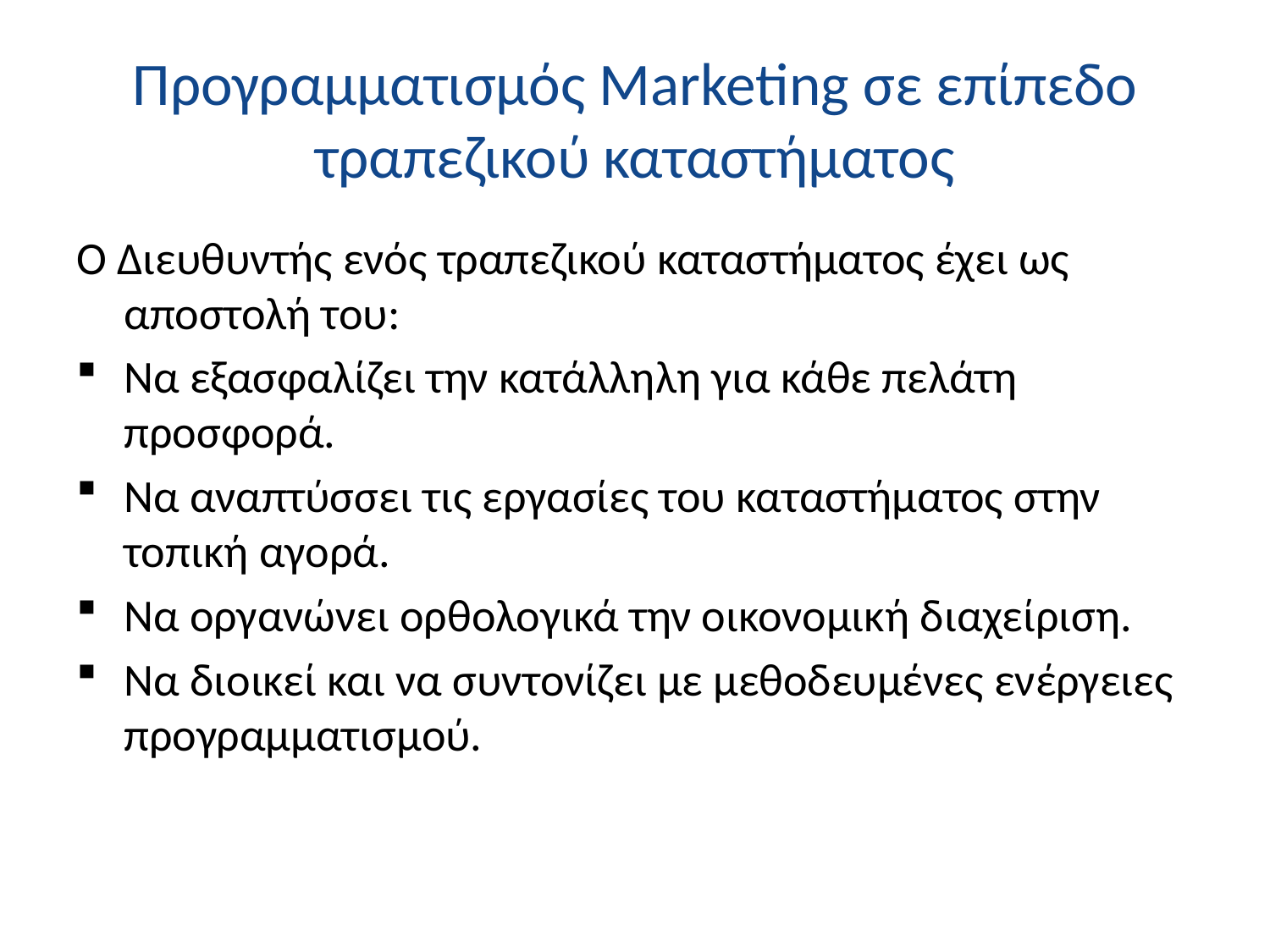

# Προγραμματισμός Marketing σε επίπεδο τραπεζικού καταστήματος
Ο Διευθυντής ενός τραπεζικού καταστήματος έχει ως αποστολή του:
Να εξασφαλίζει την κατάλληλη για κάθε πελάτη προσφορά.
Να αναπτύσσει τις εργασίες του καταστήματος στην τοπική αγορά.
Να οργανώνει ορθολογικά την οικονομική διαχείριση.
Να διοικεί και να συντονίζει με μεθοδευμένες ενέργειες προγραμματισμού.